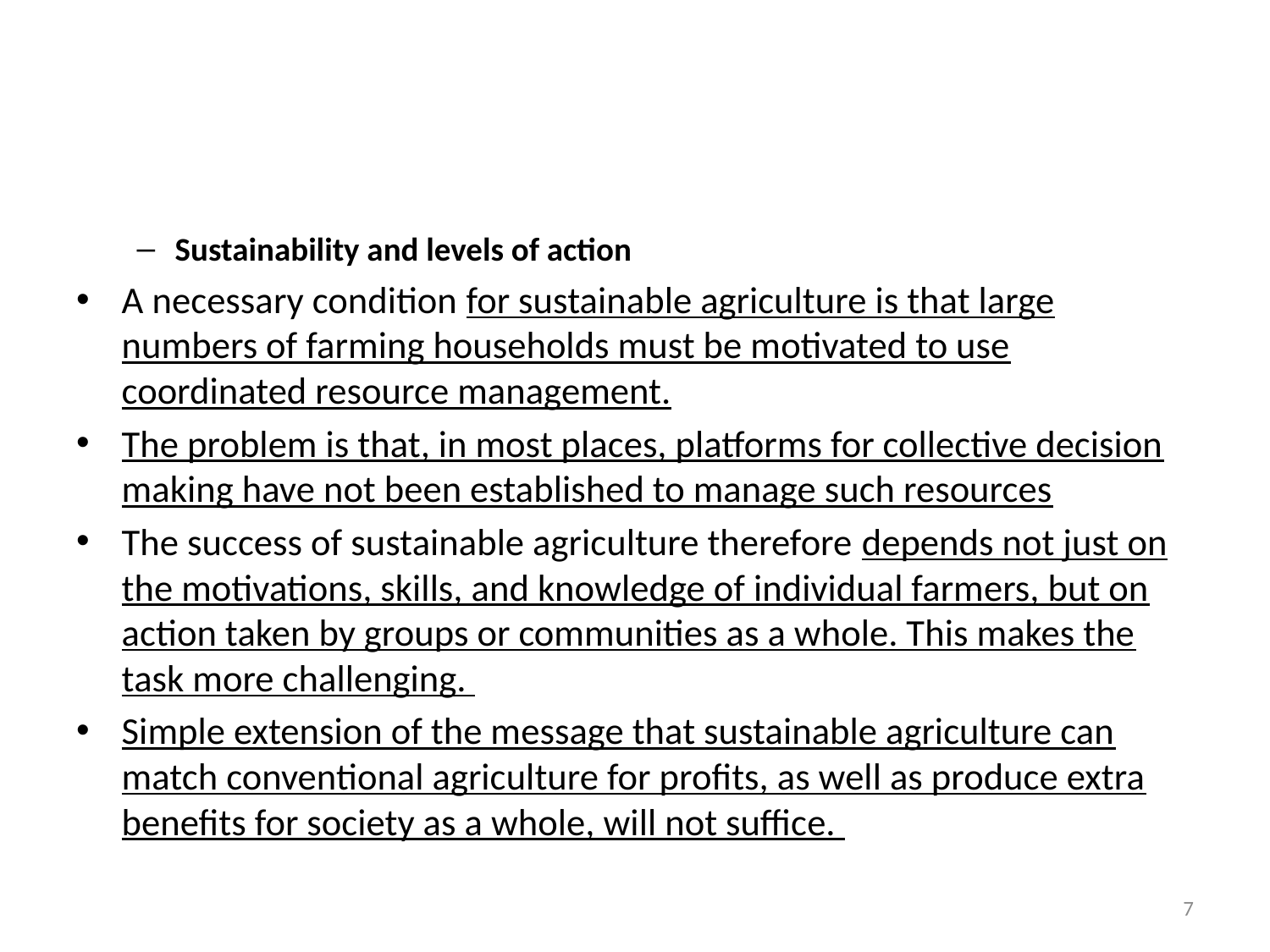

#
Sustainability and levels of action
A necessary condition for sustainable agriculture is that large numbers of farming households must be motivated to use coordinated resource management.
The problem is that, in most places, platforms for collective decision making have not been established to manage such resources
The success of sustainable agriculture therefore depends not just on the motivations, skills, and knowledge of individual farmers, but on action taken by groups or communities as a whole. This makes the task more challenging.
Simple extension of the message that sustainable agriculture can match conventional agriculture for profits, as well as produce extra benefits for society as a whole, will not suffice.

7